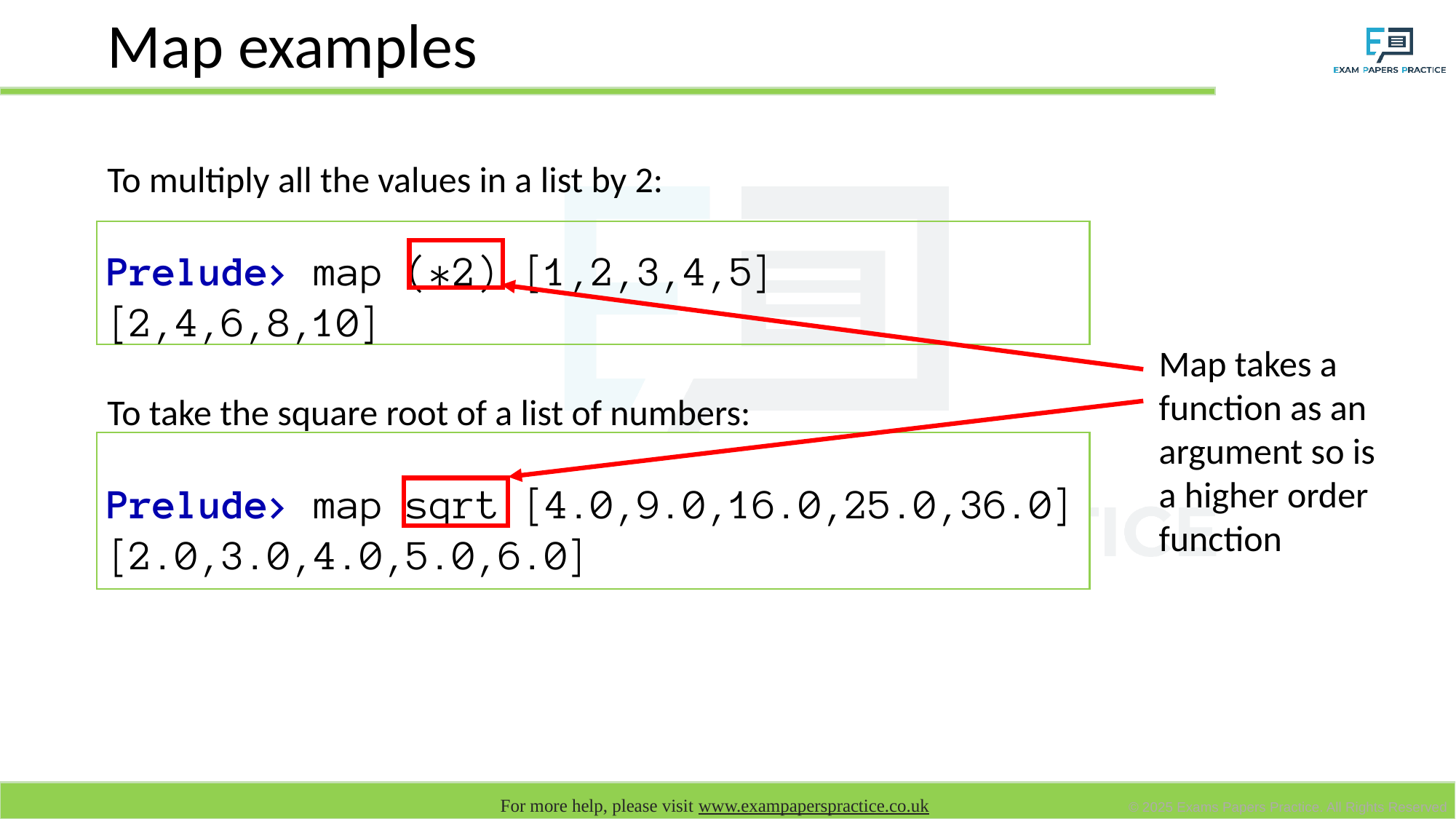

# Map examples
To multiply all the values in a list by 2:

Prelude> map (*2) [1,2,3,4,5]
[2,4,6,8,10]

To take the square root of a list of numbers:

Prelude> map sqrt [4.0,9.0,16.0,25.0,36.0]
[2.0,3.0,4.0,5.0,6.0]

Map takes a function as an argument so is a higher order function